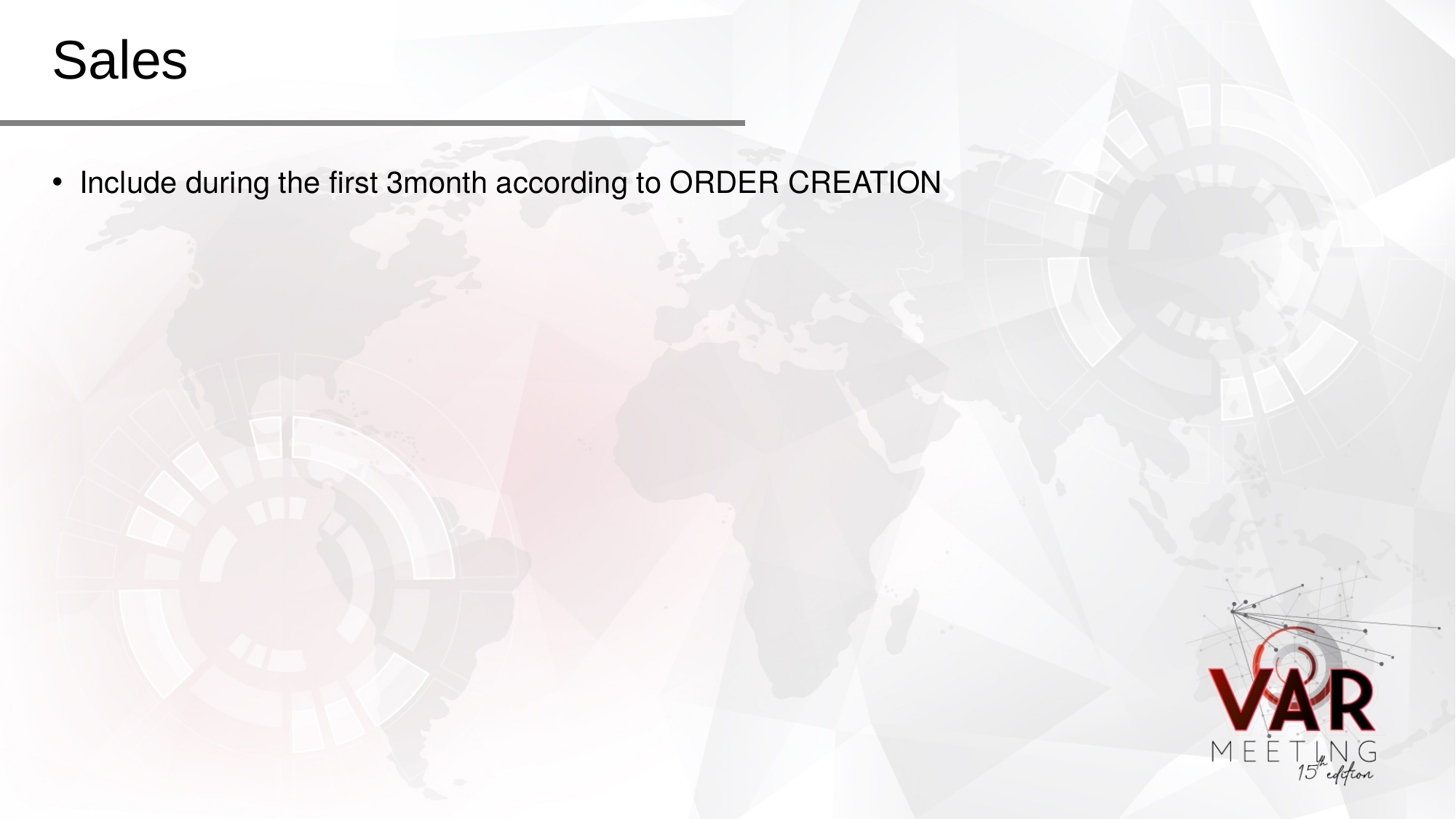

# Sales
Include during the first 3month according to ORDER CREATION